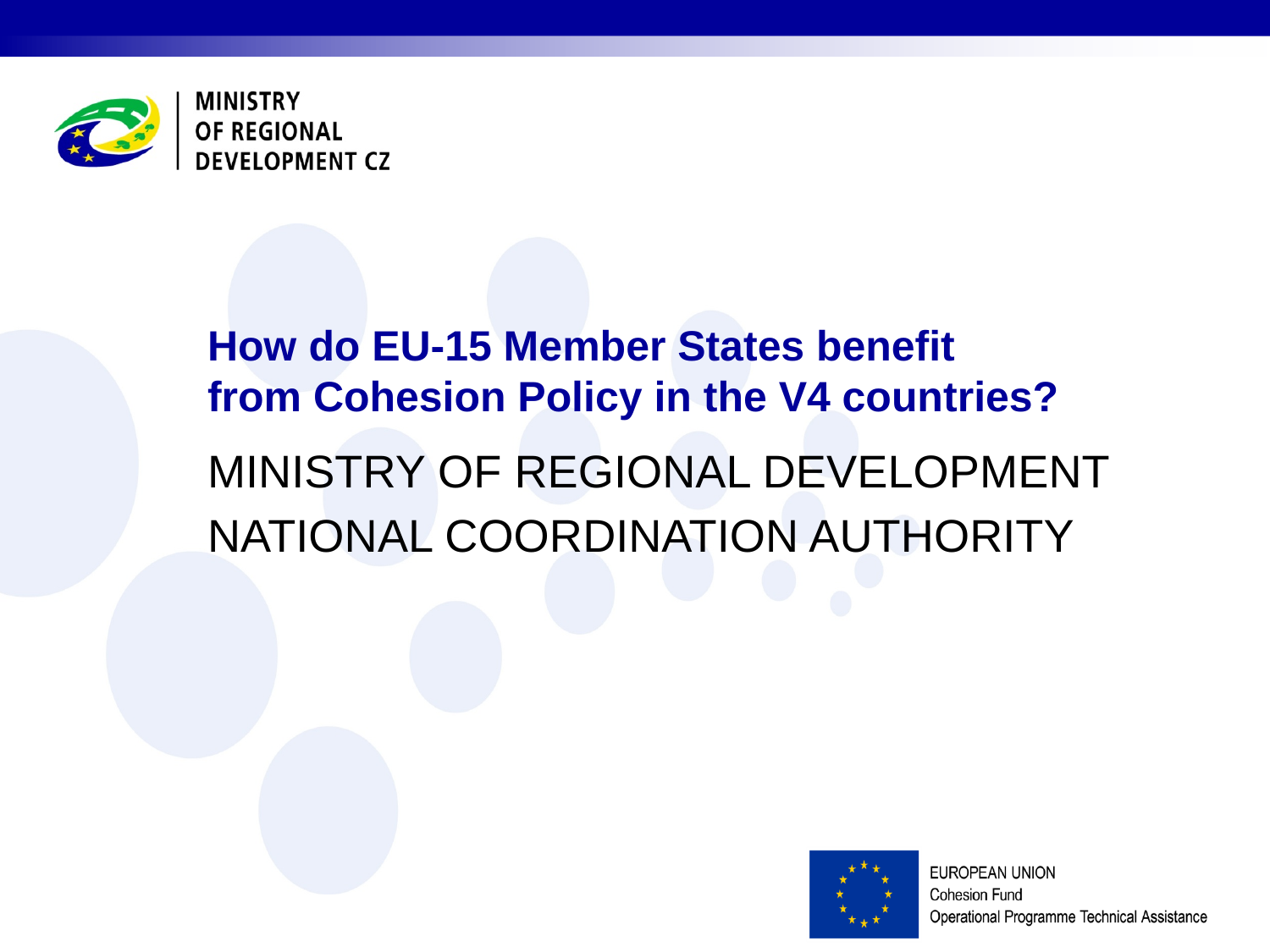

# How do EU-15 Member States benefit from Cohesion Policy in the V4 countries?